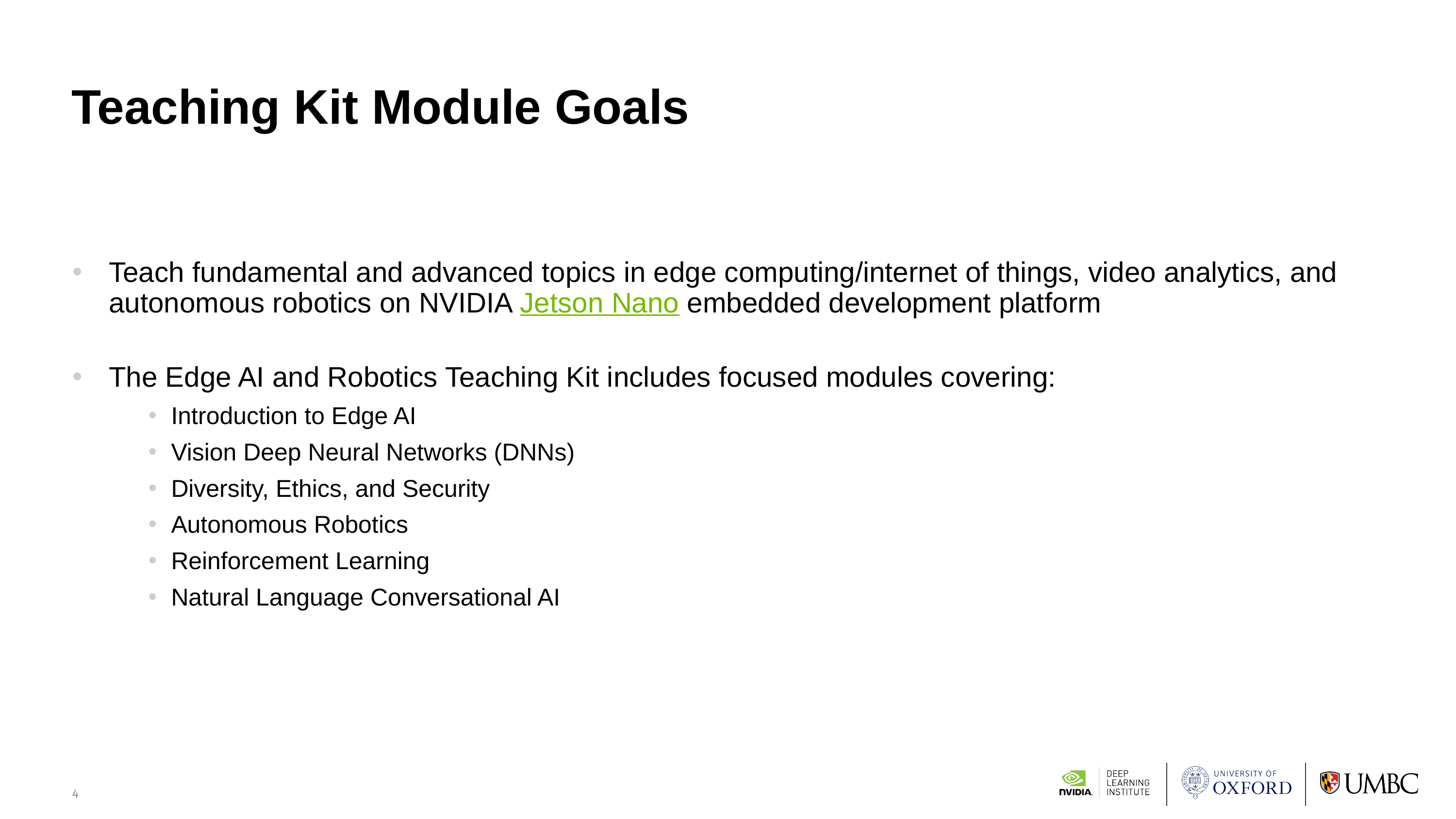

# Teaching Kit Module Goals
Teach fundamental and advanced topics in edge computing/internet of things, video analytics, and autonomous robotics on NVIDIA Jetson Nano embedded development platform
The Edge AI and Robotics Teaching Kit includes focused modules covering:
Introduction to Edge AI
Vision Deep Neural Networks (DNNs)
Diversity, Ethics, and Security
Autonomous Robotics
Reinforcement Learning
Natural Language Conversational AI